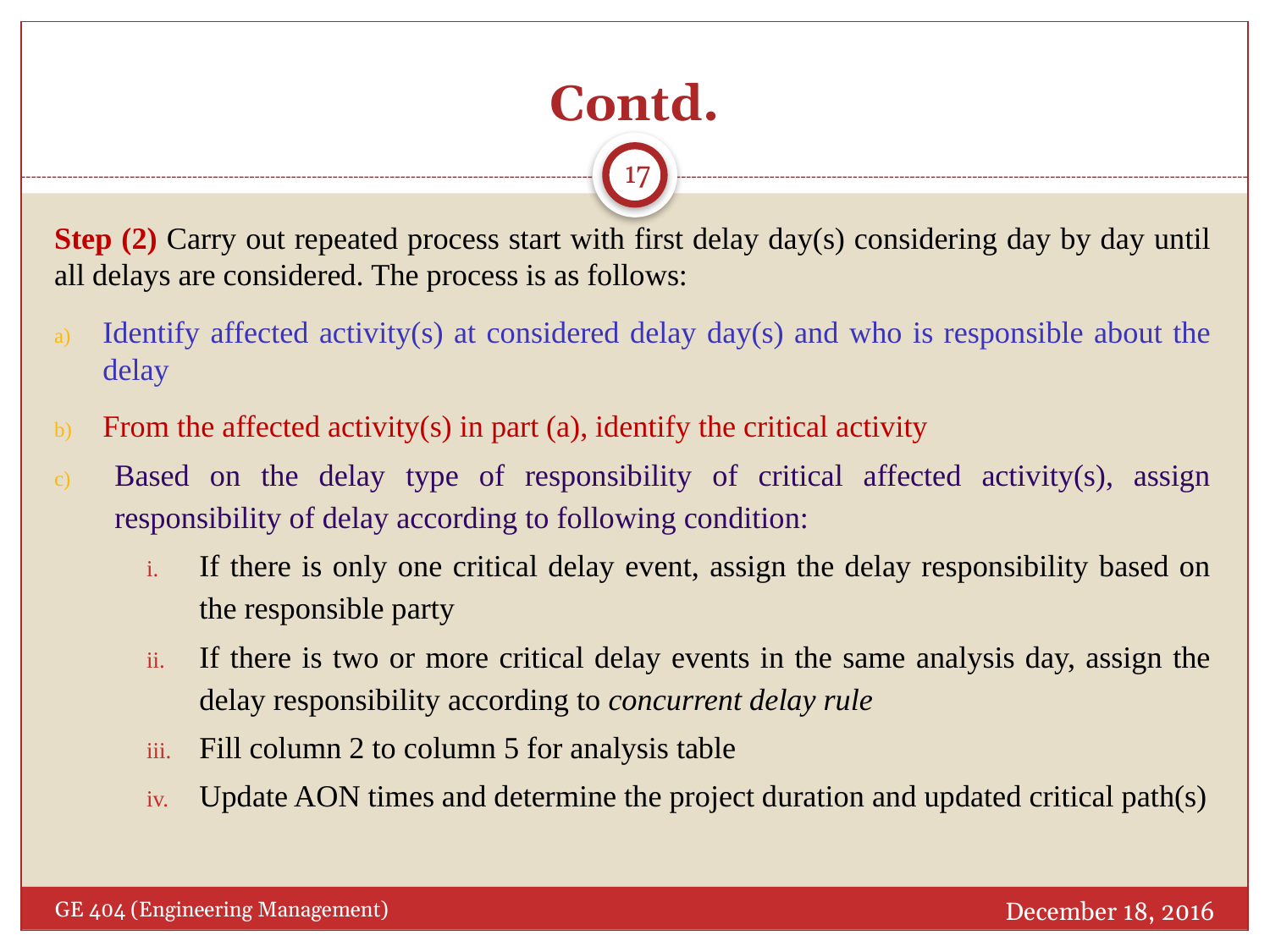

# Contd.
17
Step (2) Carry out repeated process start with first delay day(s) considering day by day until all delays are considered. The process is as follows:
Identify affected activity(s) at considered delay day(s) and who is responsible about the delay
From the affected activity(s) in part (a), identify the critical activity
Based on the delay type of responsibility of critical affected activity(s), assign responsibility of delay according to following condition:
If there is only one critical delay event, assign the delay responsibility based on the responsible party
If there is two or more critical delay events in the same analysis day, assign the delay responsibility according to concurrent delay rule
Fill column 2 to column 5 for analysis table
Update AON times and determine the project duration and updated critical path(s)

December 18, 2016
GE 404 (Engineering Management)